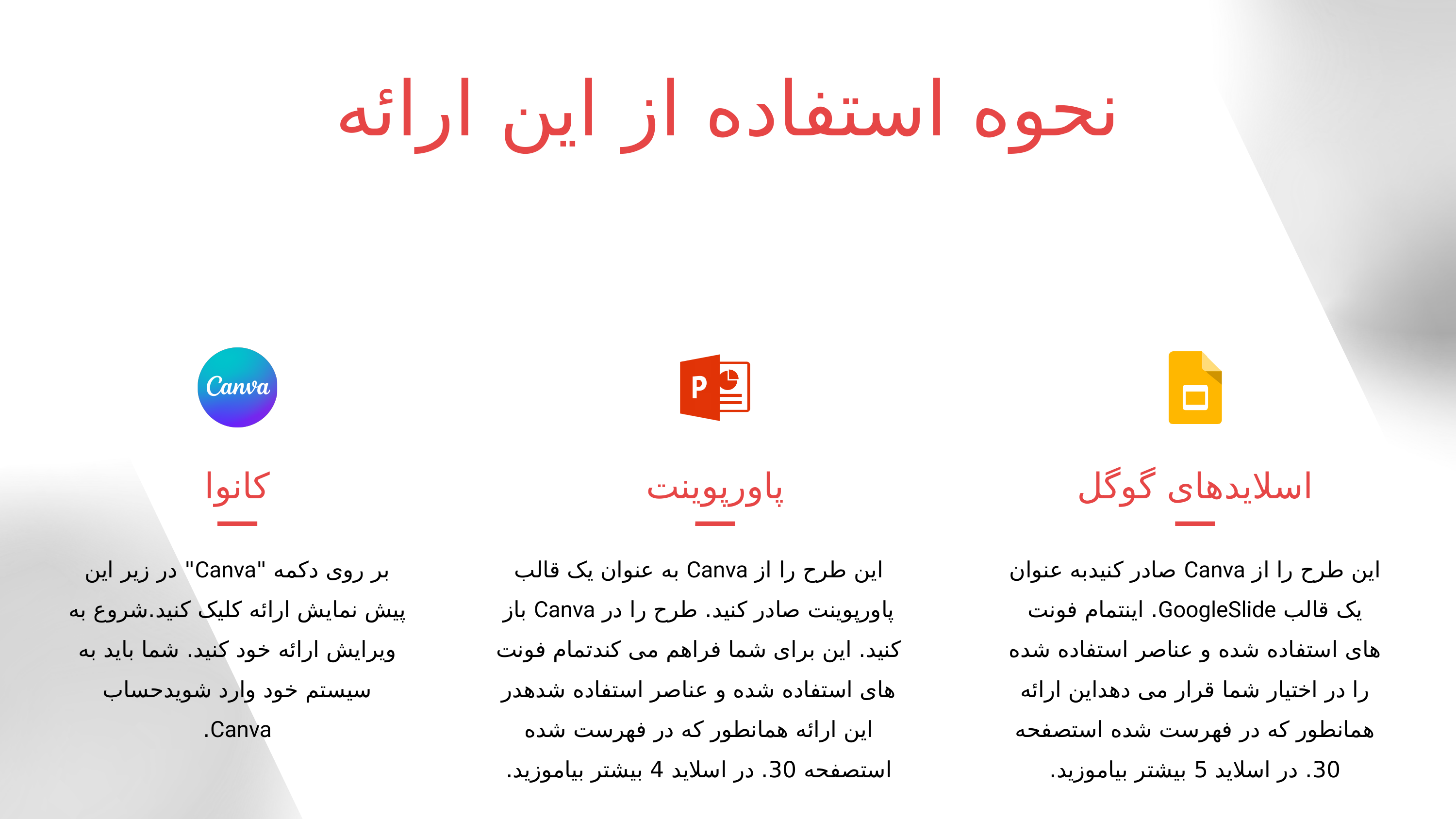

نحوه استفاده از این ارائه

کانوا

پاورپوینت

اسلایدهای گوگل

بر روی دکمه "Canva" در زیر این پیش نمایش ارائه کلیک کنید.شروع به ویرایش ارائه خود کنید. شما باید به سیستم خود وارد شویدحساب Canva.
این طرح را از Canva به عنوان یک قالب پاورپوینت صادر کنید. طرح را در Canva باز کنید. این برای شما فراهم می کندتمام فونت های استفاده شده و عناصر استفاده شدهدر این ارائه همانطور که در فهرست شده استصفحه 30. در اسلاید 4 بیشتر بیاموزید.
این طرح را از Canva صادر کنیدبه عنوان یک قالب GoogleSlide. اینتمام فونت های استفاده شده و عناصر استفاده شده را در اختیار شما قرار می دهداین ارائه همانطور که در فهرست شده استصفحه 30. در اسلاید 5 بیشتر بیاموزید.